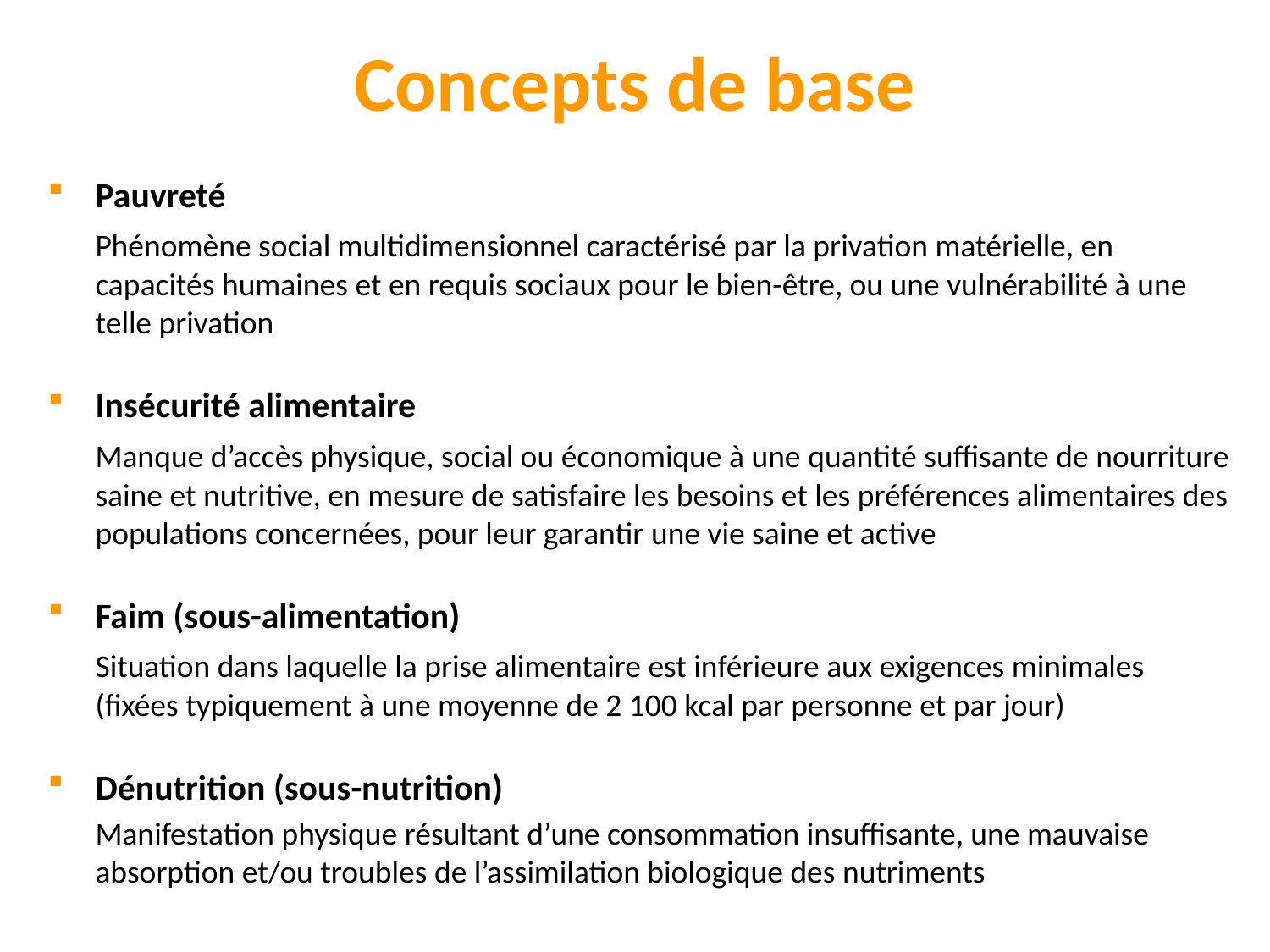

# Concepts de base
Pauvreté
	Phénomène social multidimensionnel caractérisé par la privation matérielle, en capacités humaines et en requis sociaux pour le bien-être, ou une vulnérabilité à une telle privation
Insécurité alimentaire
	Manque d’accès physique, social ou économique à une quantité suffisante de nourriture saine et nutritive, en mesure de satisfaire les besoins et les préférences alimentaires des populations concernées, pour leur garantir une vie saine et active
Faim (sous-alimentation)
	Situation dans laquelle la prise alimentaire est inférieure aux exigences minimales (fixées typiquement à une moyenne de 2 100 kcal par personne et par jour)
Dénutrition (sous-nutrition)
	Manifestation physique résultant d’une consommation insuffisante, une mauvaise absorption et/ou troubles de l’assimilation biologique des nutriments